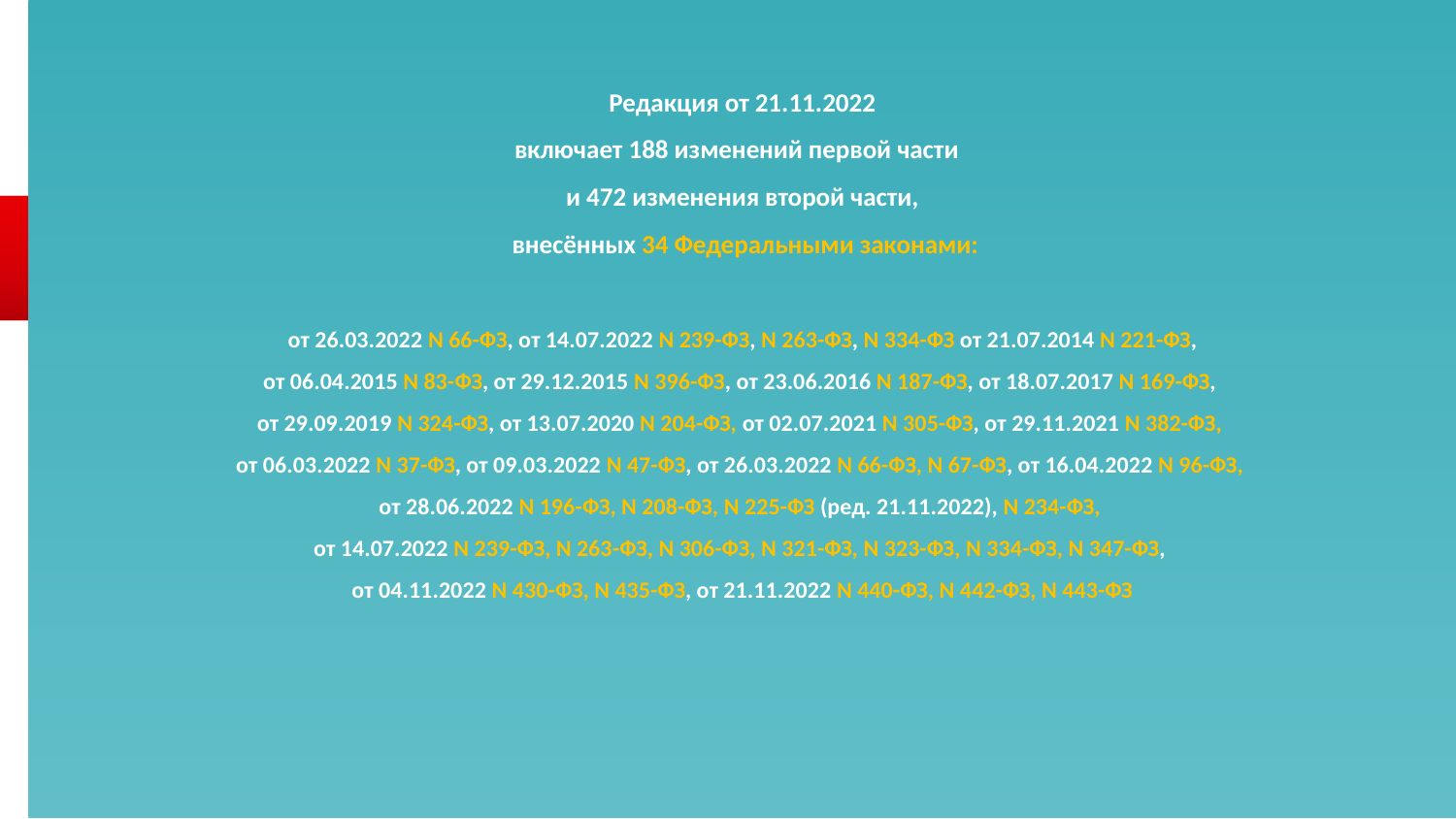

# Редакция от 21.11.2022 включает 188 изменений первой части и 472 изменения второй части, внесённых 34 Федеральными законами: от 26.03.2022 N 66-ФЗ, от 14.07.2022 N 239-ФЗ, N 263-ФЗ, N 334-ФЗ от 21.07.2014 N 221-ФЗ, от 06.04.2015 N 83-ФЗ, от 29.12.2015 N 396-ФЗ, от 23.06.2016 N 187-ФЗ, от 18.07.2017 N 169-ФЗ, от 29.09.2019 N 324-ФЗ, от 13.07.2020 N 204-ФЗ, от 02.07.2021 N 305-ФЗ, от 29.11.2021 N 382-ФЗ, от 06.03.2022 N 37-ФЗ, от 09.03.2022 N 47-ФЗ, от 26.03.2022 N 66-ФЗ, N 67-ФЗ, от 16.04.2022 N 96-ФЗ, от 28.06.2022 N 196-ФЗ, N 208-ФЗ, N 225-ФЗ (ред. 21.11.2022), N 234-ФЗ, от 14.07.2022 N 239-ФЗ, N 263-ФЗ, N 306-ФЗ, N 321-ФЗ, N 323-ФЗ, N 334-ФЗ, N 347-ФЗ, от 04.11.2022 N 430-ФЗ, N 435-ФЗ, от 21.11.2022 N 440-ФЗ, N 442-ФЗ, N 443-ФЗ